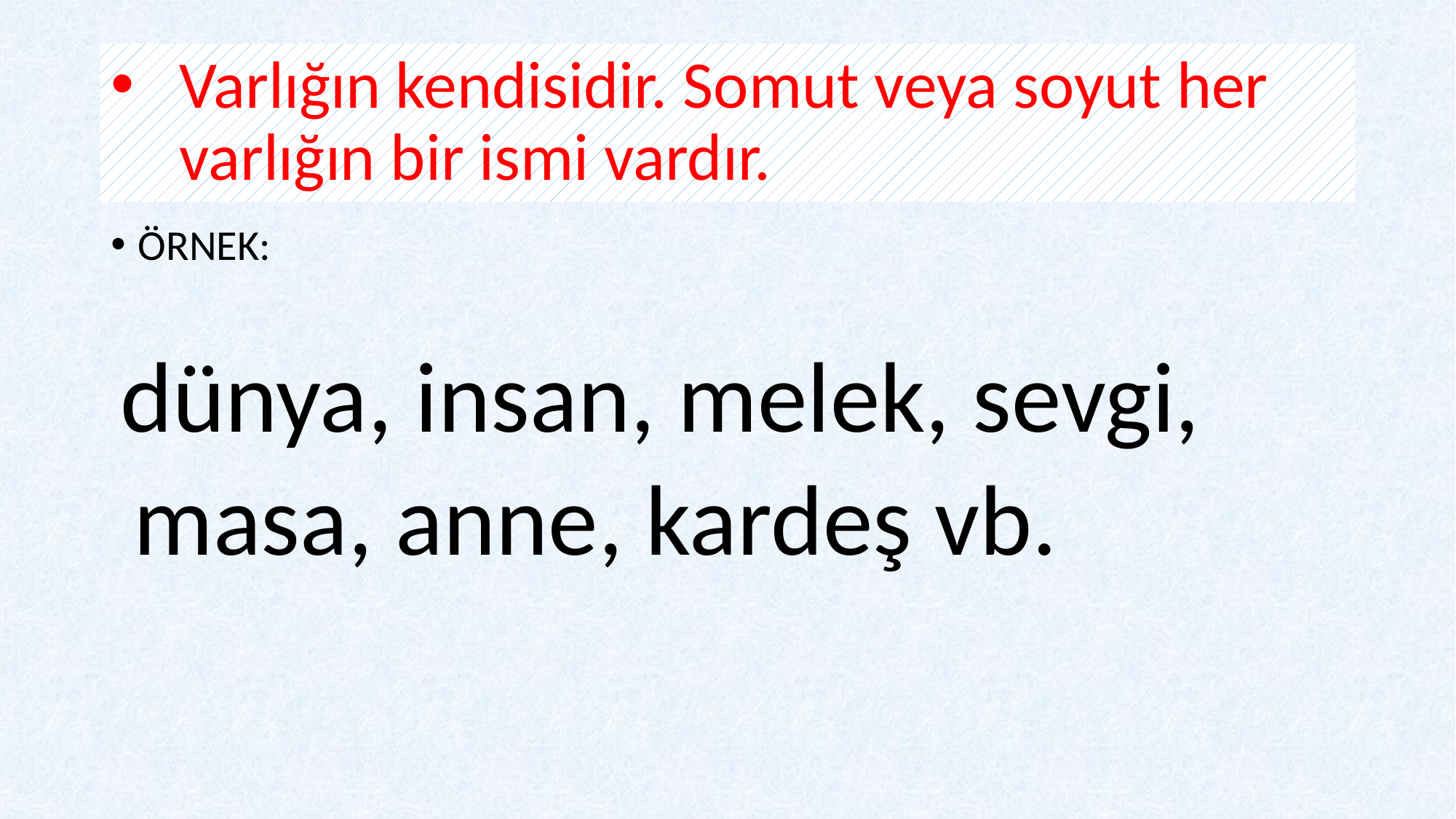

# Varlığın kendisidir. Somut veya soyut her varlığın bir ismi vardır.
ÖRNEK:

 dünya, insan, melek, sevgi,
 masa, anne, kardeş vb.